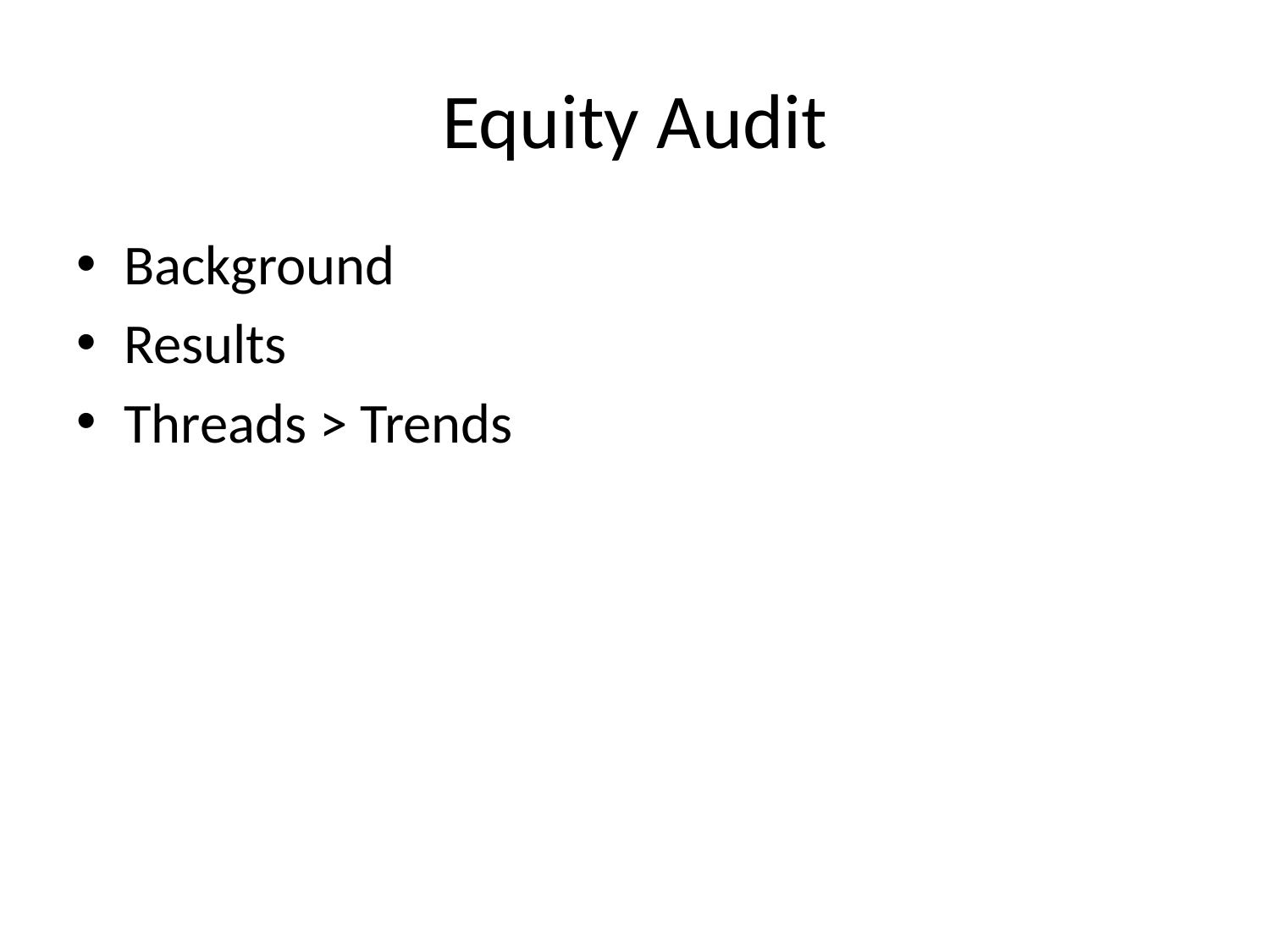

# Equity Audit
Background
Results
Threads > Trends